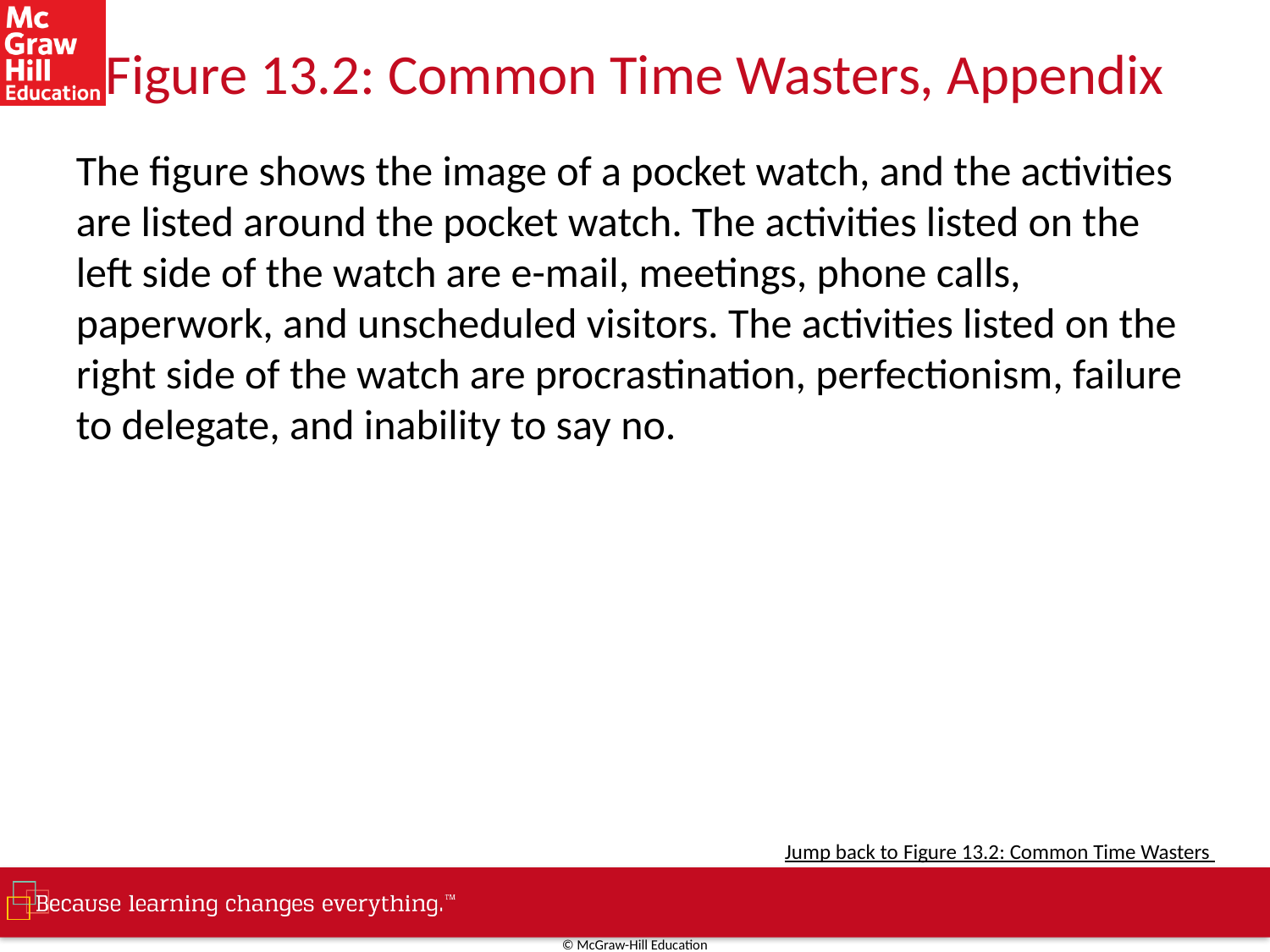

# Figure 13.2: Common Time Wasters, Appendix
The figure shows the image of a pocket watch, and the activities are listed around the pocket watch. The activities listed on the left side of the watch are e-mail, meetings, phone calls, paperwork, and unscheduled visitors. The activities listed on the right side of the watch are procrastination, perfectionism, failure to delegate, and inability to say no.
Jump back to Figure 13.2: Common Time Wasters